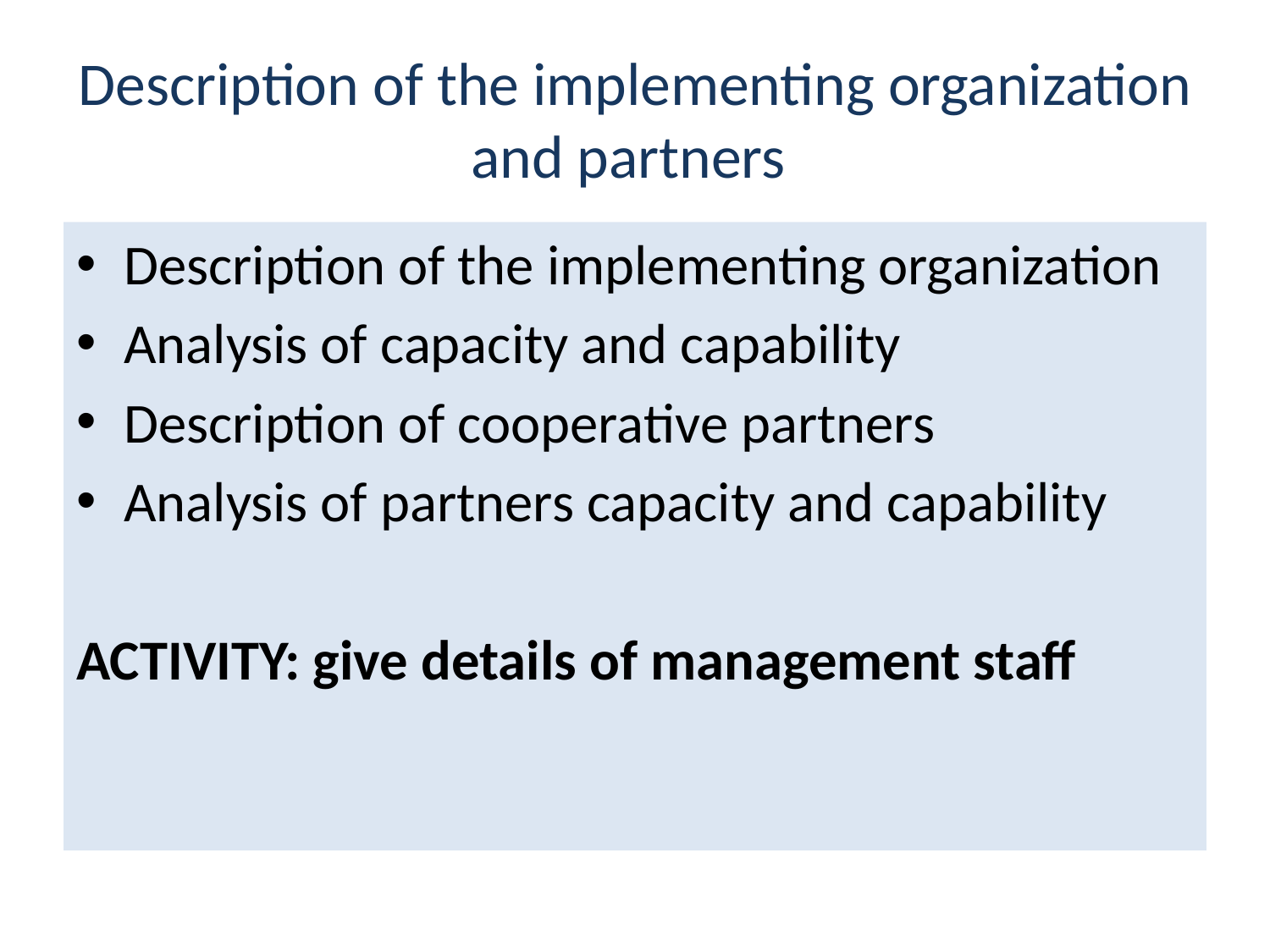

# Description of the implementing organization and partners
Description of the implementing organization
Analysis of capacity and capability
Description of cooperative partners
Analysis of partners capacity and capability

ACTIVITY: give details of management staff